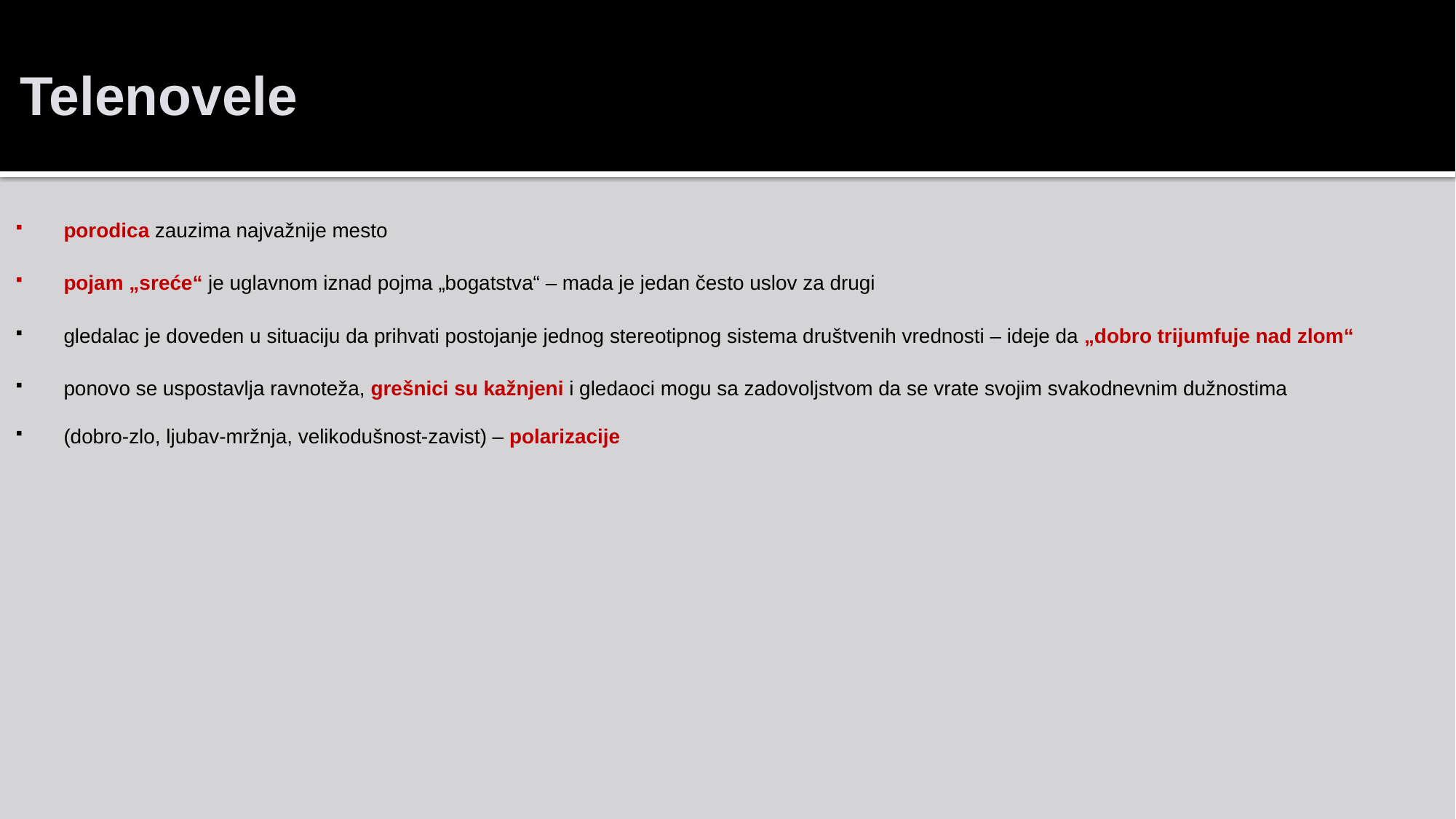

# Telenovele

porodica zauzima najvažnije mesto

pojam „sreće“ je uglavnom iznad pojma „bogatstva“ – mada je jedan često uslov za drugi

gledalac je doveden u situaciju da prihvati postojanje jednog stereotipnog sistema društvenih vrednosti – ideje da „dobro trijumfuje nad zlom“

ponovo se uspostavlja ravnoteža, grešnici su kažnjeni i gledaoci mogu sa zadovoljstvom da se vrate svojim svakodnevnim dužnostima

(dobro-zlo, ljubav-mržnja, velikodušnost-zavist) – polarizacije